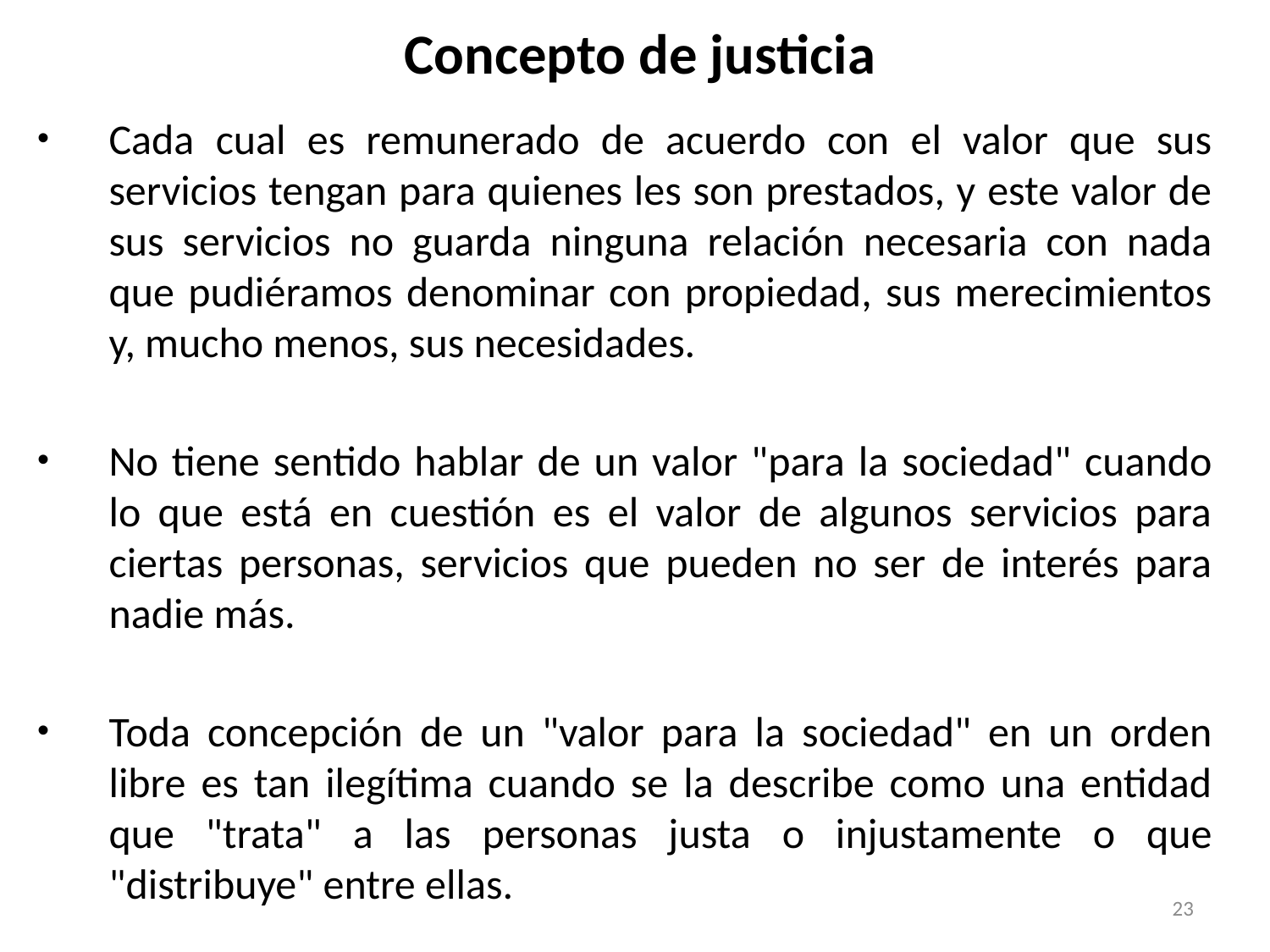

# Concepto de justicia
Cada cual es remunerado de acuerdo con el valor que sus servicios tengan para quienes les son prestados, y este valor de sus servicios no guarda ninguna relación necesaria con nada que pudiéramos denominar con propiedad, sus merecimientos y, mucho menos, sus necesidades.

No tiene sentido hablar de un valor "para la sociedad" cuando lo que está en cuestión es el valor de algunos servicios para ciertas personas, servicios que pueden no ser de interés para nadie más.

Toda concepción de un "valor para la sociedad" en un orden libre es tan ilegítima cuando se la describe como una entidad que "trata" a las personas justa o injustamente o que "distribuye" entre ellas.
23